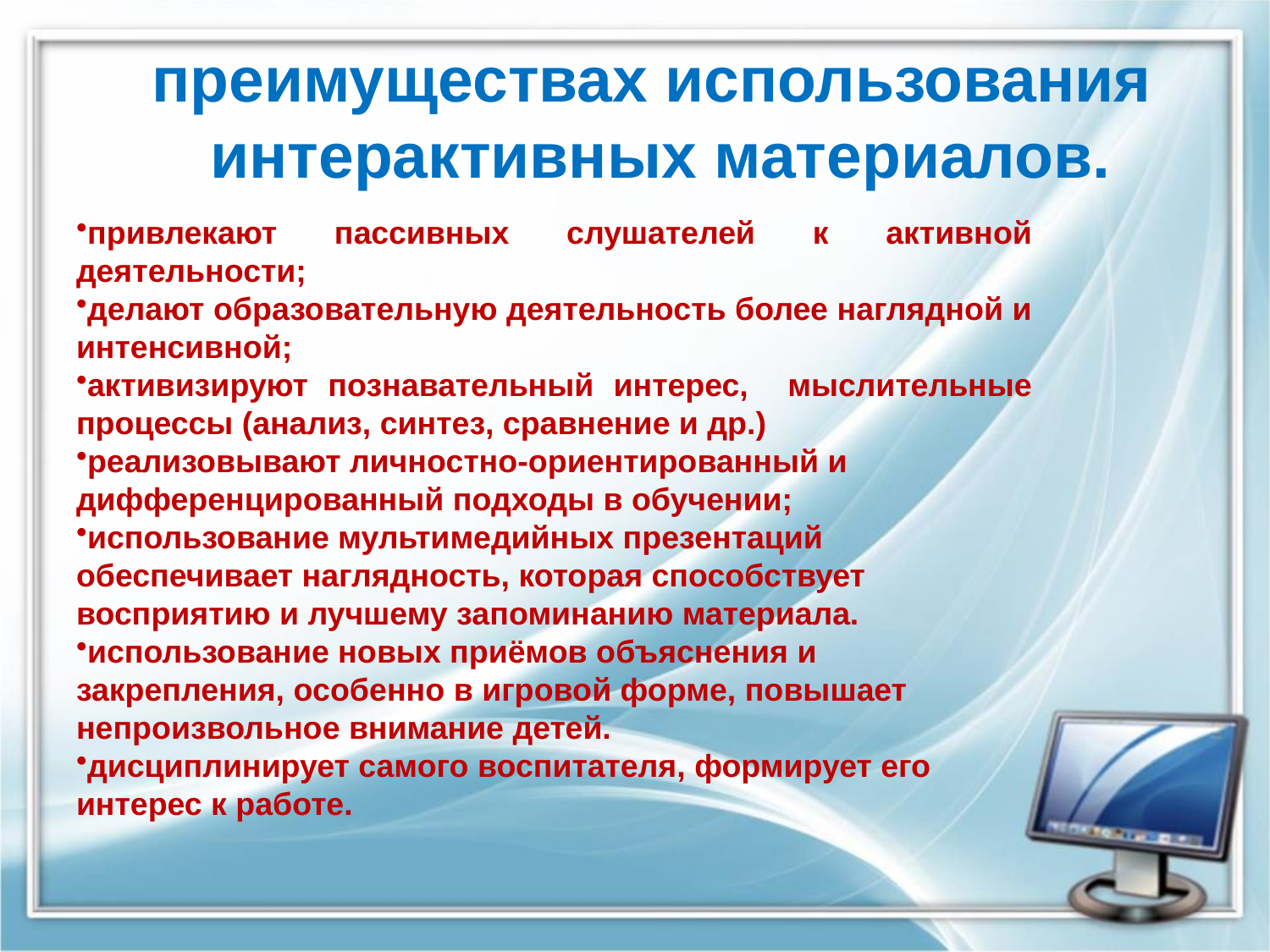

# преимуществах использования интерактивных материалов.
привлекают пассивных слушателей к активной деятельности;
делают образовательную деятельность более наглядной и интенсивной;
активизируют познавательный интерес,  мыслительные процессы (анализ, синтез, сравнение и др.)
реализовывают личностно-ориентированный и дифференцированный подходы в обучении;
использование мультимедийных презентаций обеспечивает наглядность, которая способствует восприятию и лучшему запоминанию материала.
использование новых приёмов объяснения и закрепления, особенно в игровой форме, повышает непроизвольное внимание детей.
дисциплинирует самого воспитателя, формирует его интерес к работе.